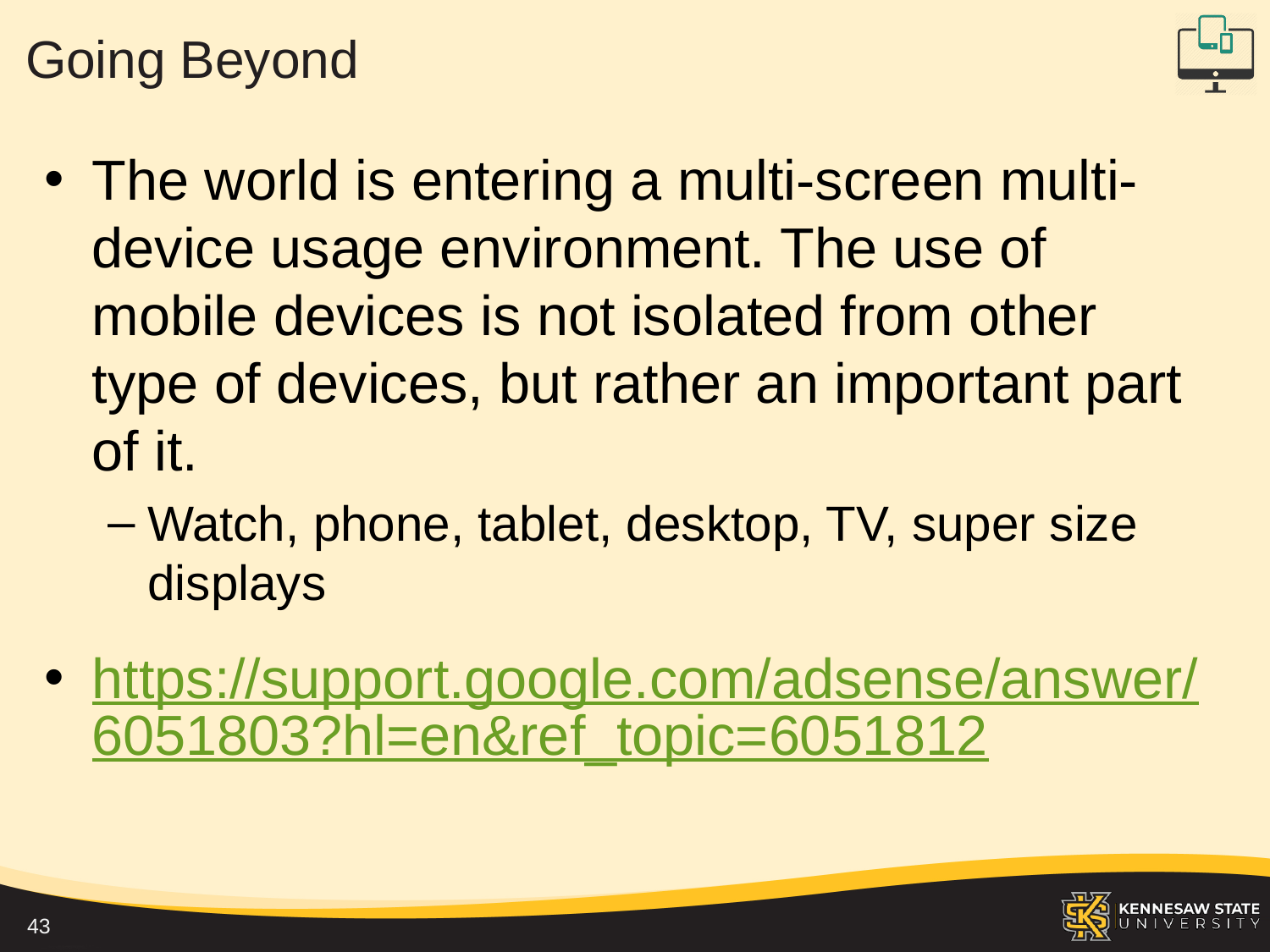

# Going Beyond
The world is entering a multi-screen multi-device usage environment. The use of mobile devices is not isolated from other type of devices, but rather an important part of it.
Watch, phone, tablet, desktop, TV, super size displays
https://support.google.com/adsense/answer/6051803?hl=en&ref_topic=6051812
43